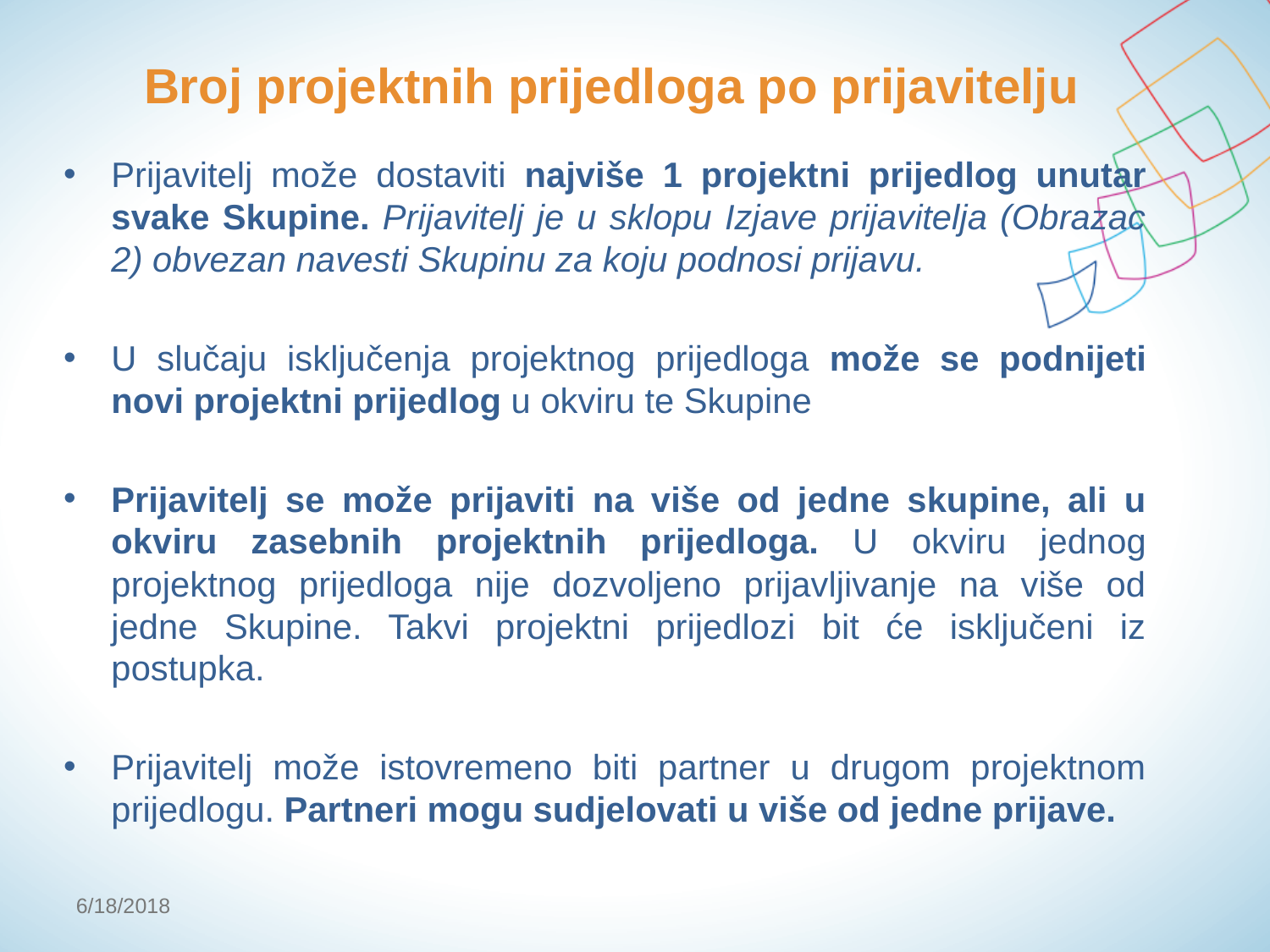

# Broj projektnih prijedloga po prijavitelju
Prijavitelj može dostaviti najviše 1 projektni prijedlog unutar svake Skupine. Prijavitelj je u sklopu Izjave prijavitelja (Obrazac 2) obvezan navesti Skupinu za koju podnosi prijavu.

U slučaju isključenja projektnog prijedloga može se podnijeti novi projektni prijedlog u okviru te Skupine

Prijavitelj se može prijaviti na više od jedne skupine, ali u okviru zasebnih projektnih prijedloga. U okviru jednog projektnog prijedloga nije dozvoljeno prijavljivanje na više od jedne Skupine. Takvi projektni prijedlozi bit će isključeni iz postupka.

Prijavitelj može istovremeno biti partner u drugom projektnom prijedlogu. Partneri mogu sudjelovati u više od jedne prijave.